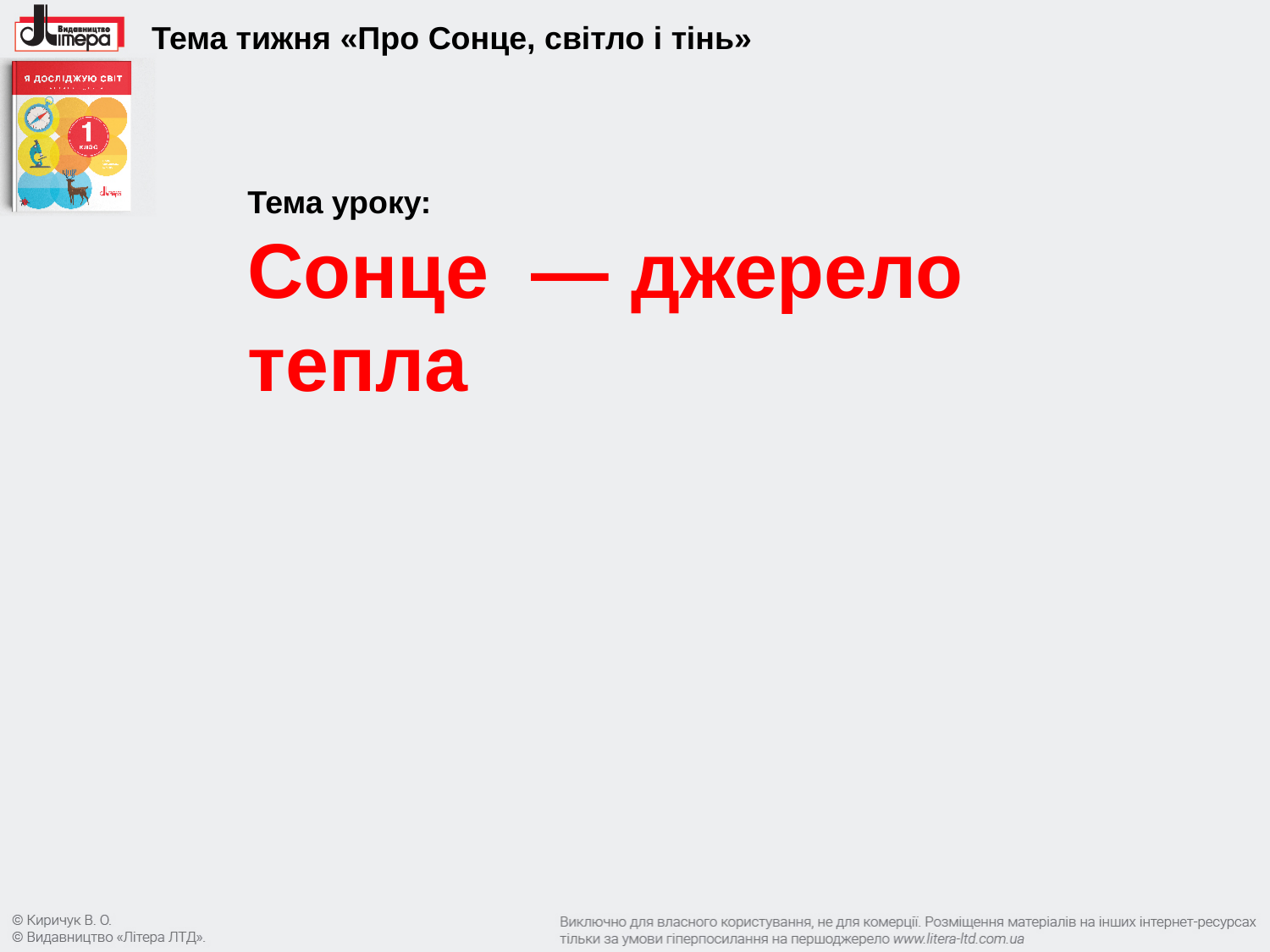

Тема тижня «Про Сонце, світло і тінь»
Тема уроку:
Сонце  — джерело тепла